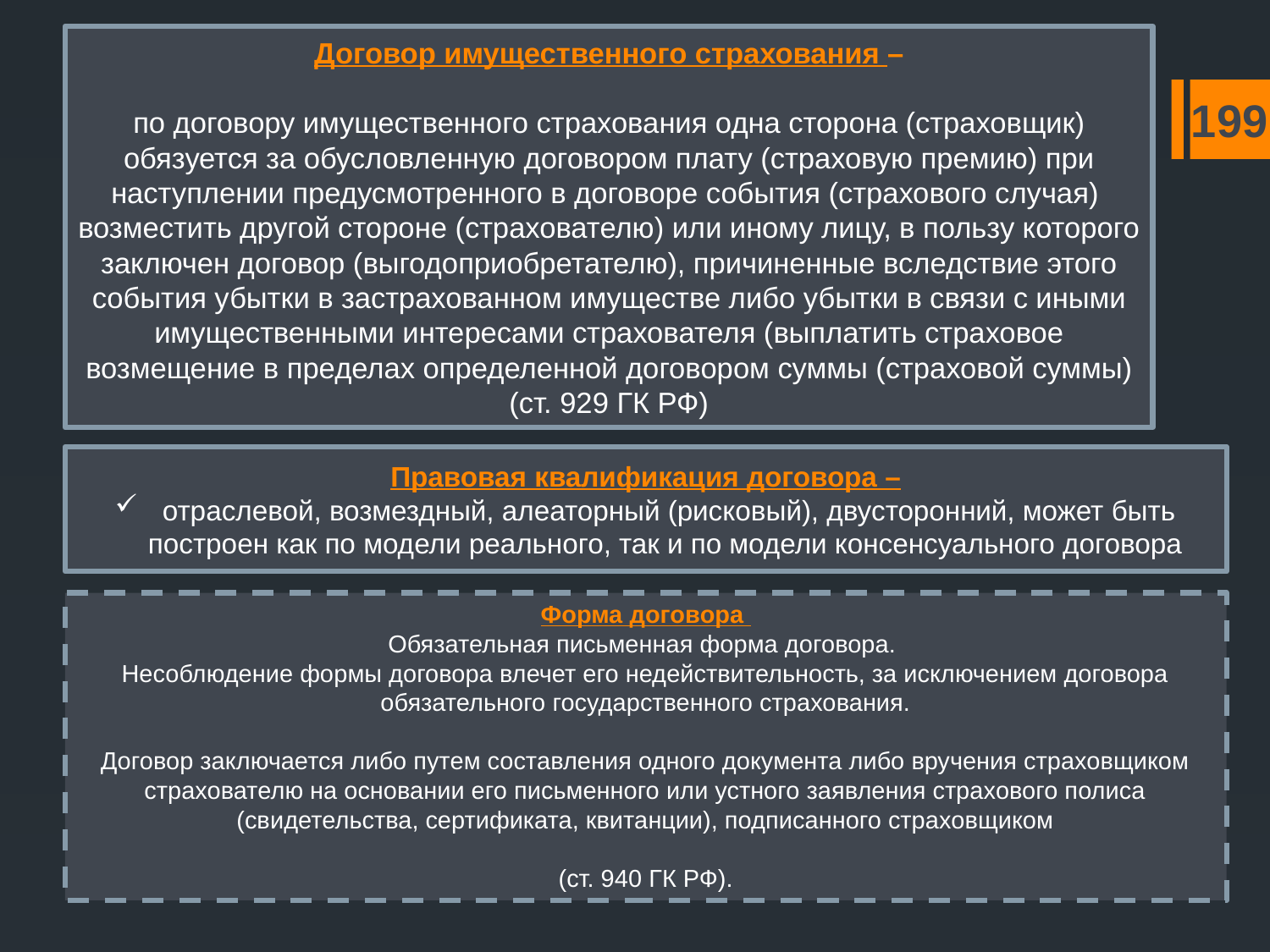

# Договор имущественного страхования – по договору имущественного страхования одна сторона (страховщик) обязуется за обусловленную договором плату (страховую премию) при наступлении предусмотренного в договоре события (страхового случая)  возместить другой стороне (страхователю) или иному лицу, в пользу которого заключен договор (выгодоприобретателю), причиненные вследствие этого события убытки в застрахованном имуществе либо убытки в связи с иными имущественными интересами страхователя (выплатить страховое возмещение в пределах определенной договором суммы (страховой суммы) (ст. 929 ГК РФ)
199
Правовая квалификация договора –
 отраслевой, возмездный, алеаторный (рисковый), двусторонний, может быть построен как по модели реального, так и по модели консенсуального договора
Форма договора
Обязательная письменная форма договора.
Несоблюдение формы договора влечет его недействительность, за исключением договора обязательного государственного страхования.

Договор заключается либо путем составления одного документа либо вручения страховщиком страхователю на основании его письменного или устного заявления страхового полиса (свидетельства, сертификата, квитанции), подписанного страховщиком

(ст. 940 ГК РФ).